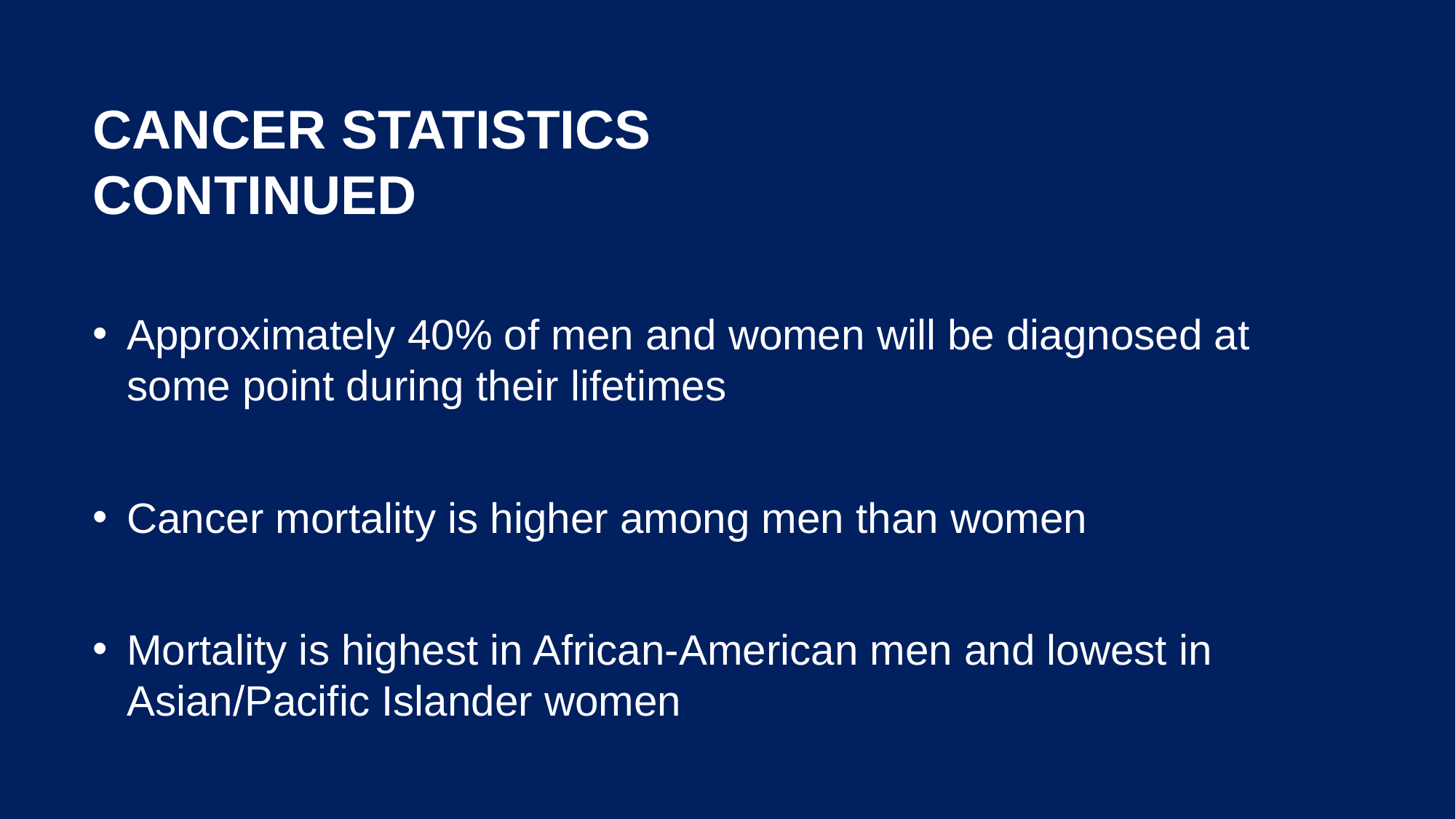

# Cancer Statistics continued
Approximately 40% of men and women will be diagnosed at some point during their lifetimes

Cancer mortality is higher among men than women

Mortality is highest in African-American men and lowest in Asian/Pacific Islander women